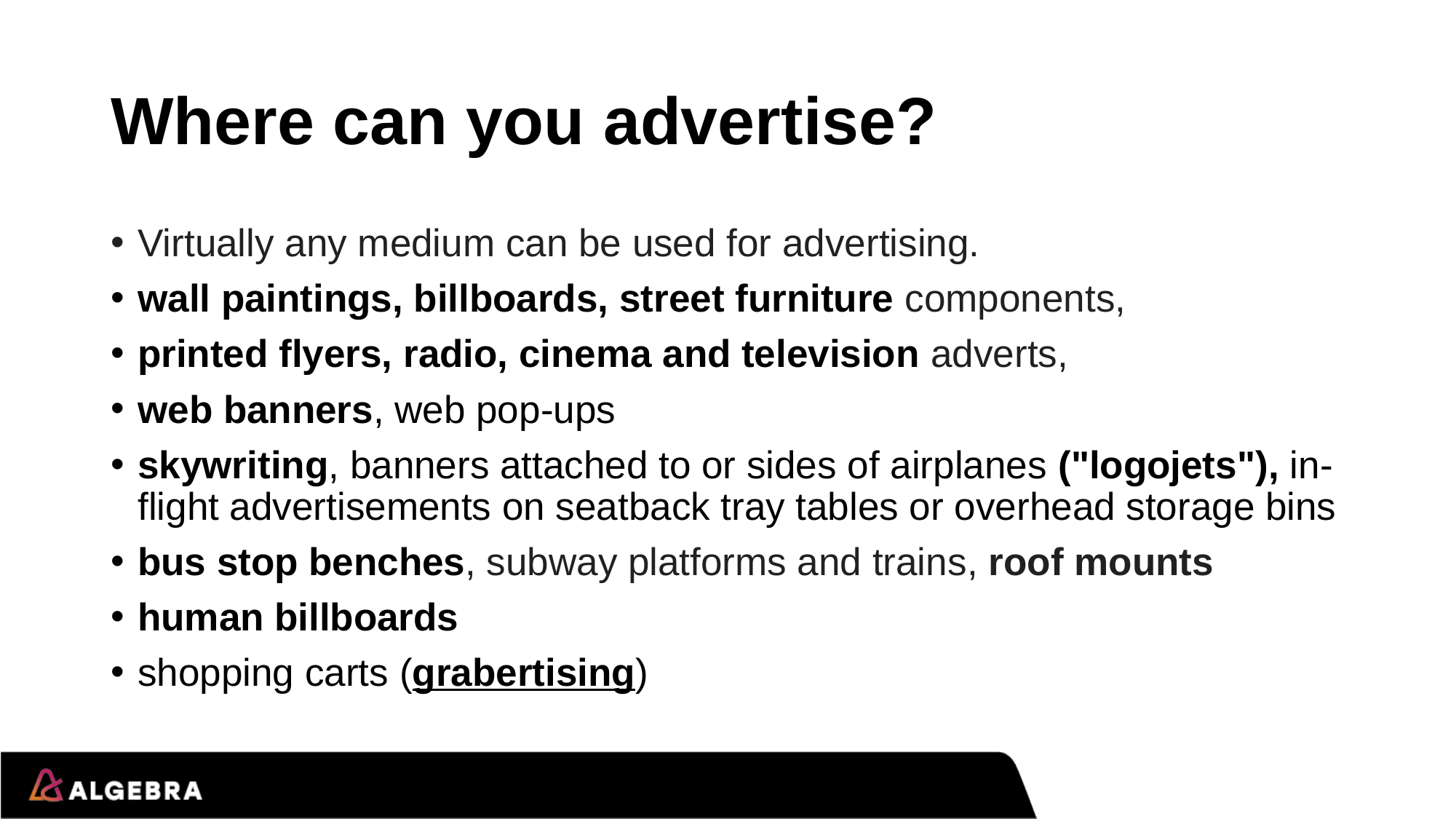

# Where can you advertise?
Virtually any medium can be used for advertising.
wall paintings, billboards, street furniture components,
printed flyers, radio, cinema and television adverts,
web banners, web pop-ups
skywriting, banners attached to or sides of airplanes ("logojets"), in-flight advertisements on seatback tray tables or overhead storage bins
bus stop benches, subway platforms and trains, roof mounts
human billboards
shopping carts (grabertising)